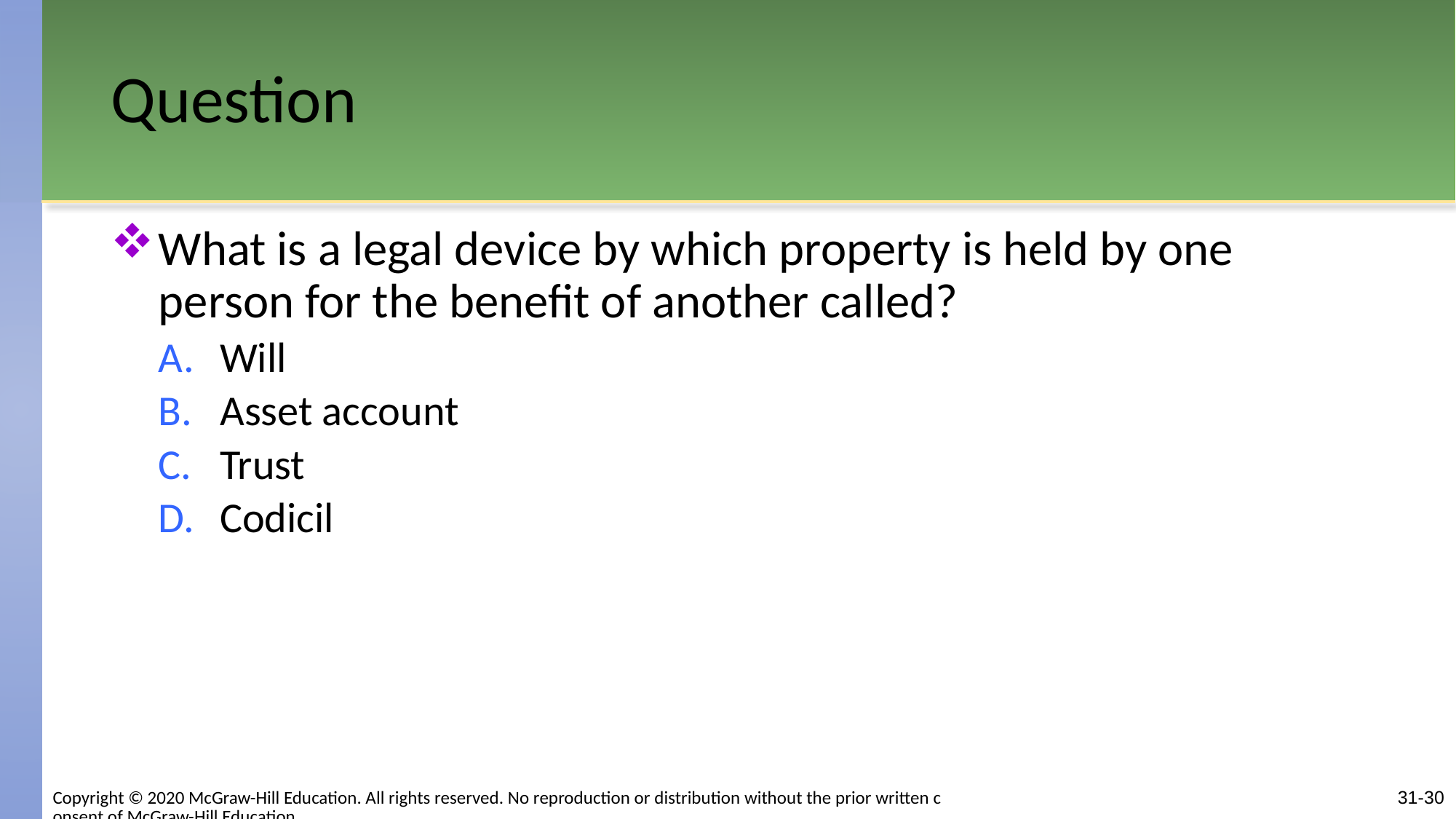

# Question
What is a legal device by which property is held by one person for the benefit of another called?
Will
Asset account
Trust
Codicil
Copyright © 2020 McGraw-Hill Education. All rights reserved. No reproduction or distribution without the prior written consent of McGraw-Hill Education.
31-30